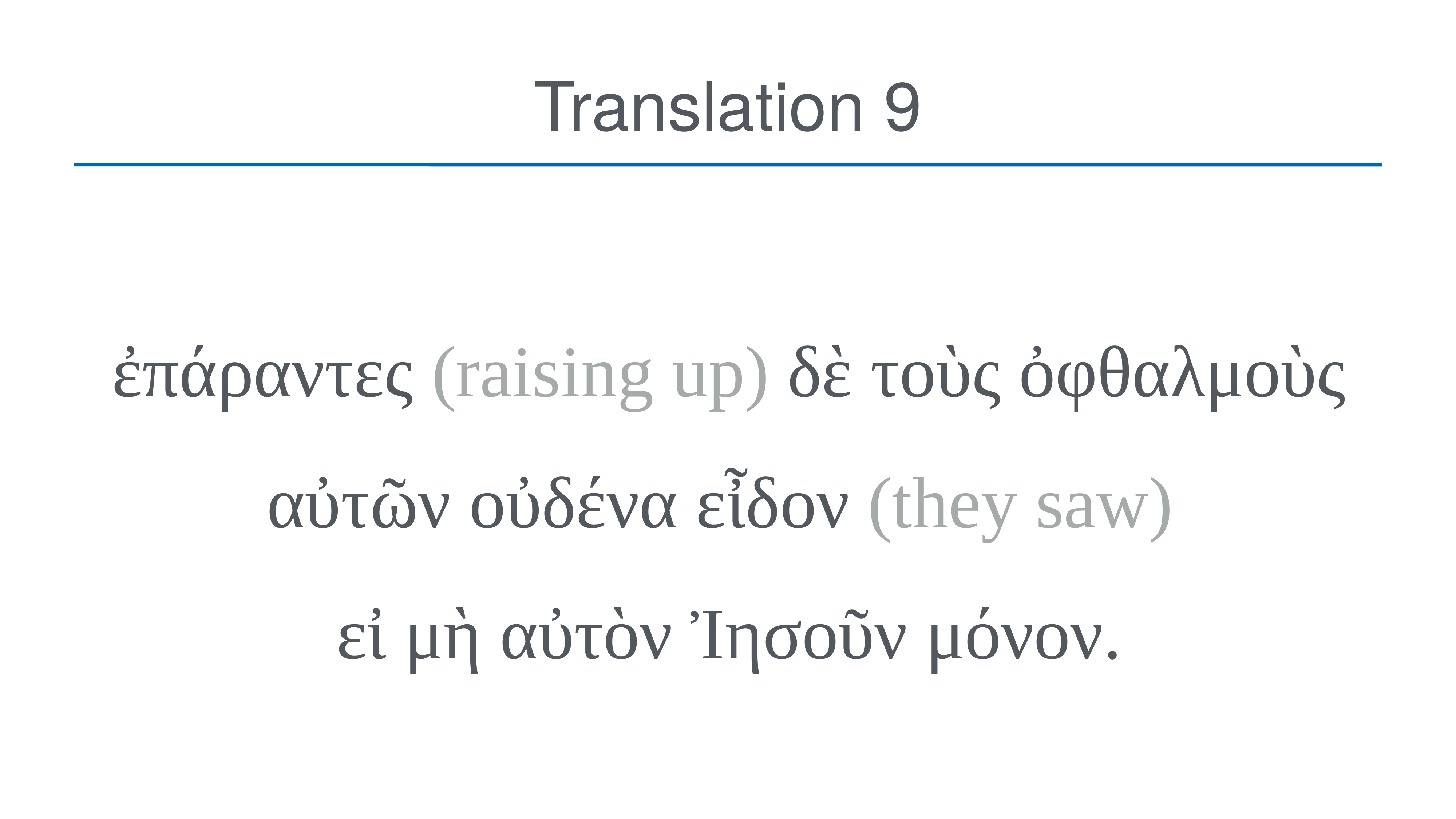

# Translation 9
ἐπάραντες (raising up) δὲ τοὺς ὀφθαλμοὺς αὐτῶν οὐδένα εἶδον (they saw)
εἰ μὴ αὐτὸν Ἰησοῦν μόνον.